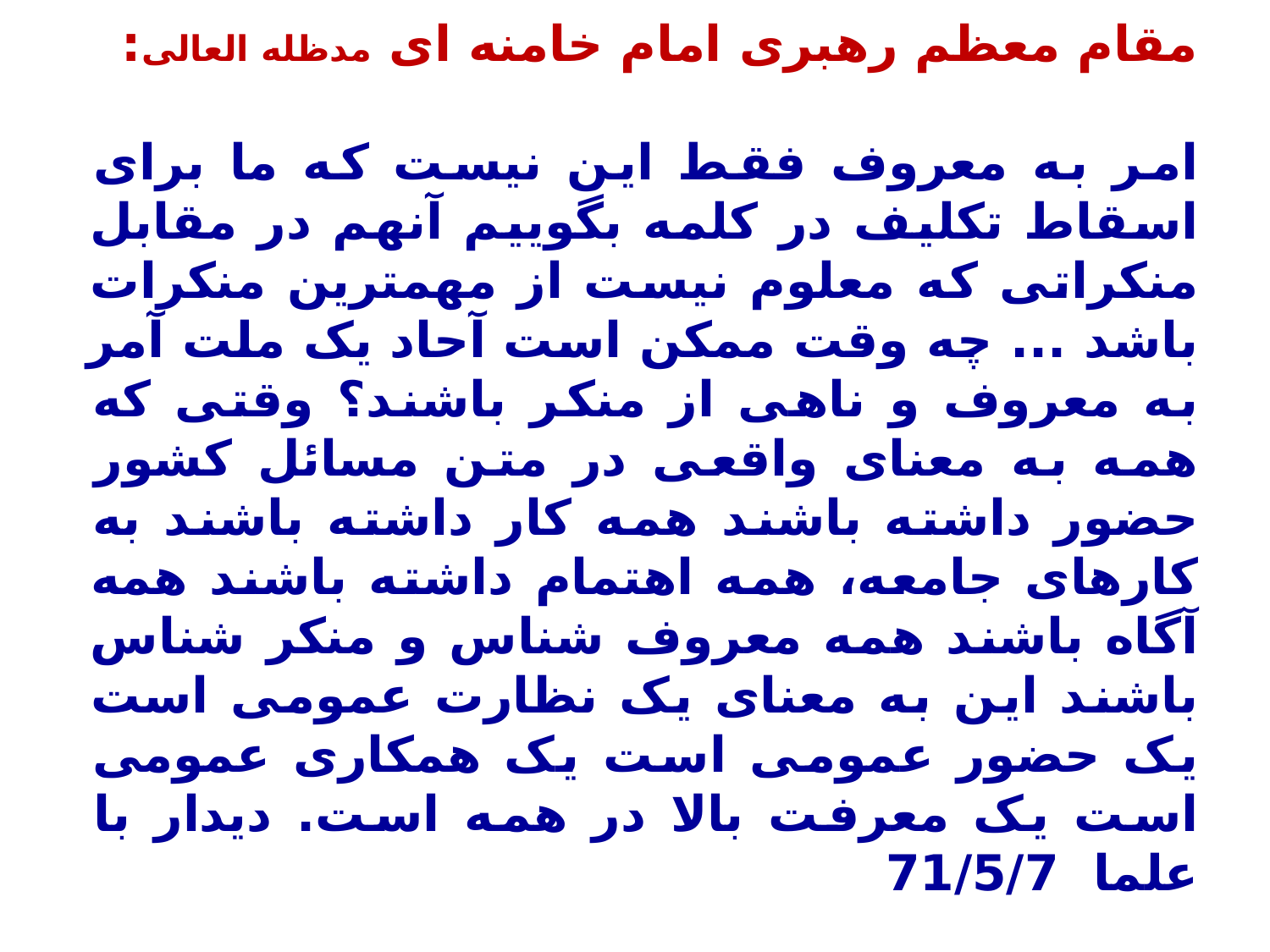

مقام معظم رهبری امام خامنه ای مدظله العالی:

امر به معروف فقط این نیست که ما برای اسقاط تکلیف در کلمه بگوییم آنهم در مقابل منکراتی که معلوم نیست از مهمترین منکرات باشد ... چه وقت ممکن است آحاد یک ملت آمر به معروف و ناهی از منکر باشند؟ وقتی که همه به معنای واقعی در متن مسائل کشور حضور داشته باشند همه کار داشته باشند به کارهای جامعه، همه اهتمام داشته باشند همه آگاه باشند همه معروف شناس و منکر شناس باشند این به معنای یک نظارت عمومی است یک حضور عمومی است یک همکاری عمومی است یک معرفت بالا در همه است. دیدار با علما  71/5/7